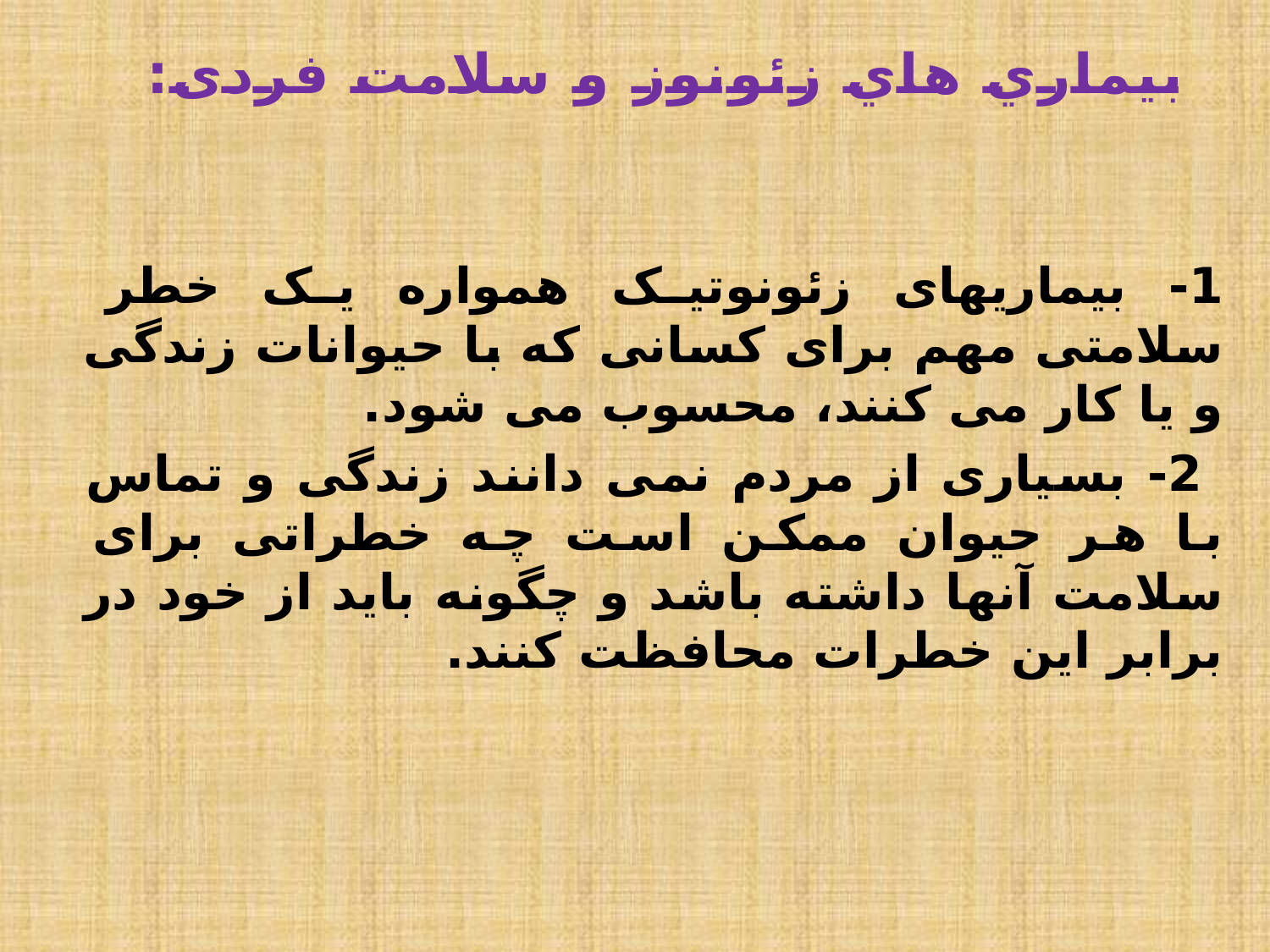

# بيماري هاي زئونوز و سلامت فردی:
1- بیماریهای زئونوتیک همواره یک خطر سلامتی مهم برای کسانی که با حیوانات زندگی و یا کار می کنند، محسوب می شود.
 2- بسیاری از مردم نمی دانند زندگی و تماس با هر حیوان ممکن است چه خطراتی برای سلامت آنها داشته باشد و چگونه باید از خود در برابر این خطرات محافظت کنند.